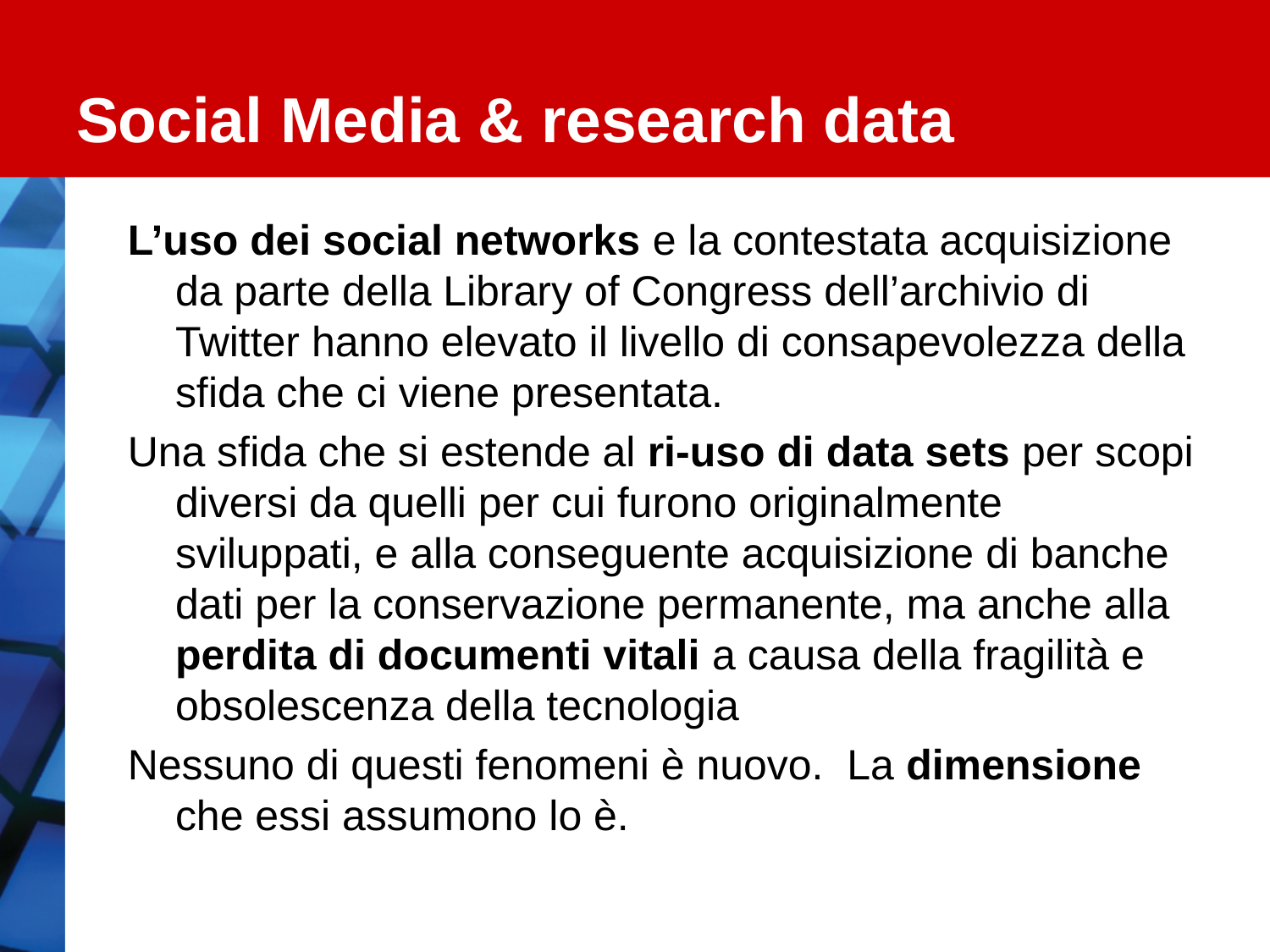

# Social Media & research data
L’uso dei social networks e la contestata acquisizione da parte della Library of Congress dell’archivio di Twitter hanno elevato il livello di consapevolezza della sfida che ci viene presentata.
Una sfida che si estende al ri-uso di data sets per scopi diversi da quelli per cui furono originalmente sviluppati, e alla conseguente acquisizione di banche dati per la conservazione permanente, ma anche alla perdita di documenti vitali a causa della fragilità e obsolescenza della tecnologia
Nessuno di questi fenomeni è nuovo.  La dimensione che essi assumono lo è.